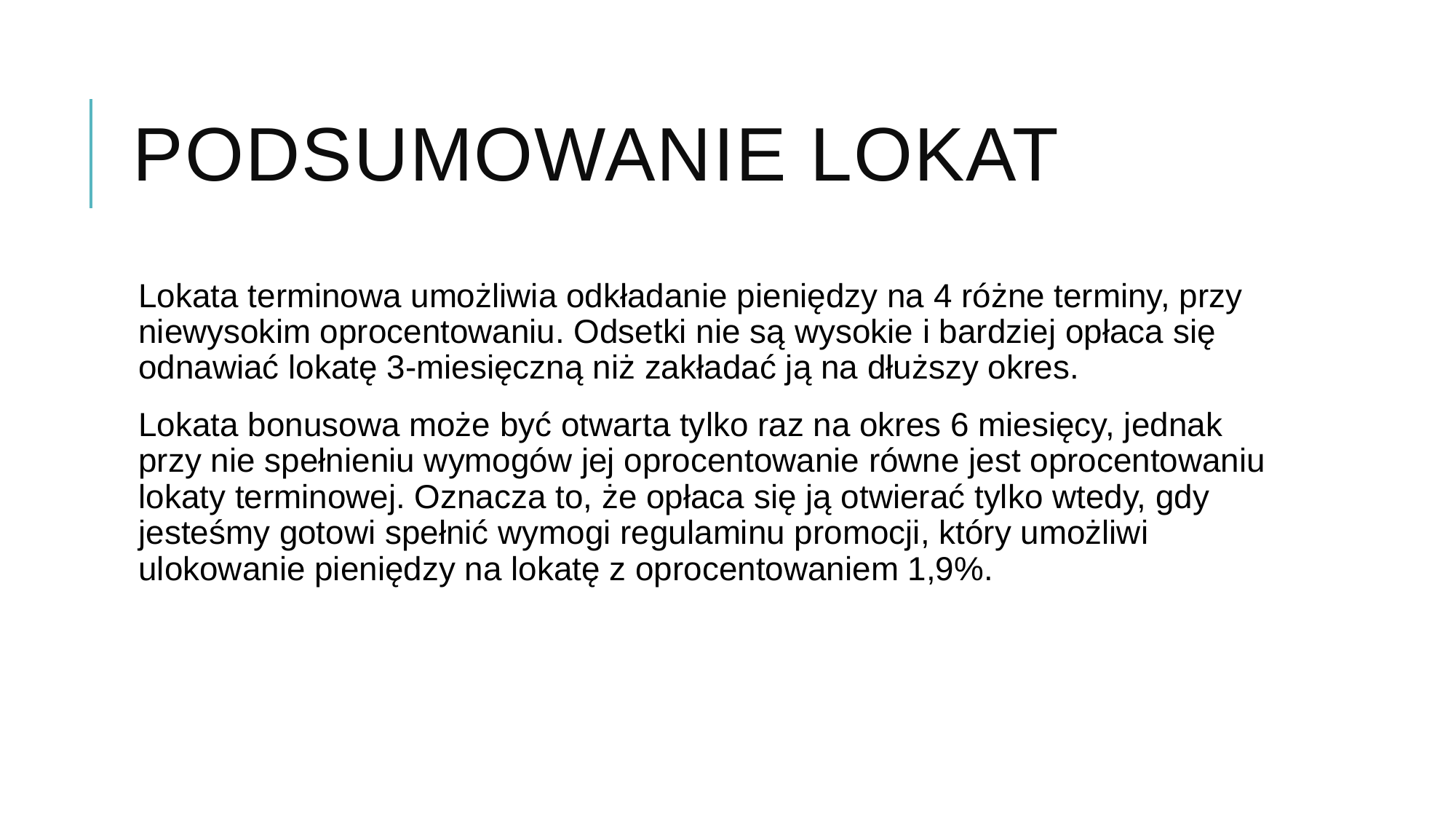

# Podsumowanie lokat
Lokata terminowa umożliwia odkładanie pieniędzy na 4 różne terminy, przy niewysokim oprocentowaniu. Odsetki nie są wysokie i bardziej opłaca się odnawiać lokatę 3-miesięczną niż zakładać ją na dłuższy okres.
Lokata bonusowa może być otwarta tylko raz na okres 6 miesięcy, jednak przy nie spełnieniu wymogów jej oprocentowanie równe jest oprocentowaniu lokaty terminowej. Oznacza to, że opłaca się ją otwierać tylko wtedy, gdy jesteśmy gotowi spełnić wymogi regulaminu promocji, który umożliwi ulokowanie pieniędzy na lokatę z oprocentowaniem 1,9%.